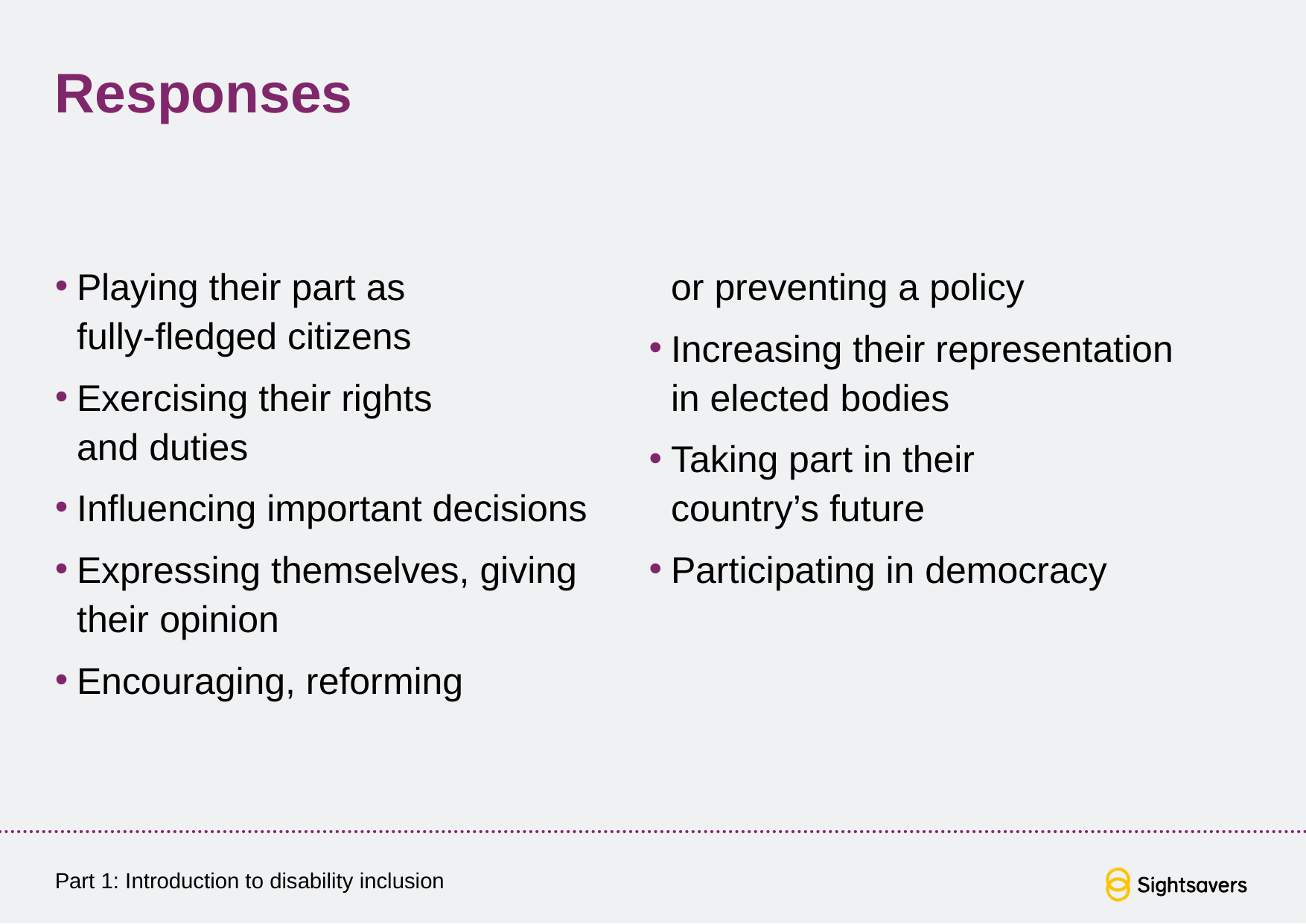

# Responses
Playing their part as
fully-fledged citizens
Exercising their rights
and duties
Influencing important decisions
Expressing themselves, giving their opinion
Encouraging, reforming
or preventing a policy
Increasing their representation
in elected bodies
Taking part in their
country’s future
Participating in democracy

Part 1: Introduction to disability inclusion